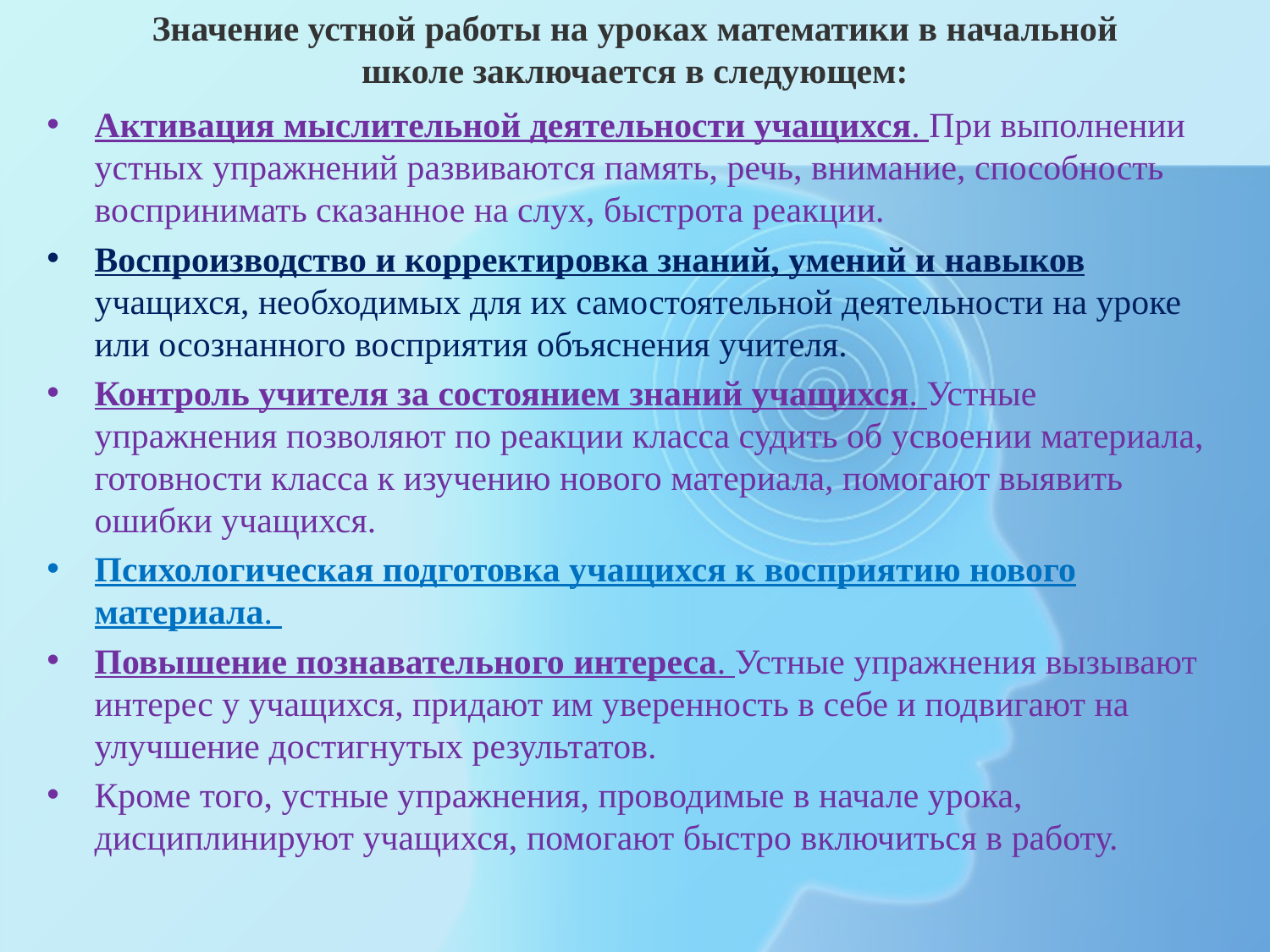

# Значение устной работы на уроках математики в начальной школе заключается в следующем:
Активация мыслительной деятельности учащихся. При выполнении устных упражнений развиваются память, речь, внимание, способность воспринимать сказанное на слух, быстрота реакции.
Воспроизводство и корректировка знаний, умений и навыков учащихся, необходимых для их самостоятельной деятельности на уроке или осознанного восприятия объяснения учителя.
Контроль учителя за состоянием знаний учащихся. Устные упражнения позволяют по реакции класса судить об усвоении материала, готовности класса к изучению нового материала, помогают выявить ошибки учащихся.
Психологическая подготовка учащихся к восприятию нового материала.
Повышение познавательного интереса. Устные упражнения вызывают интерес у учащихся, придают им уверенность в себе и подвигают на улучшение достигнутых результатов.
Кроме того, устные упражнения, проводимые в начале урока, дисциплинируют учащихся, помогают быстро включиться в работу.